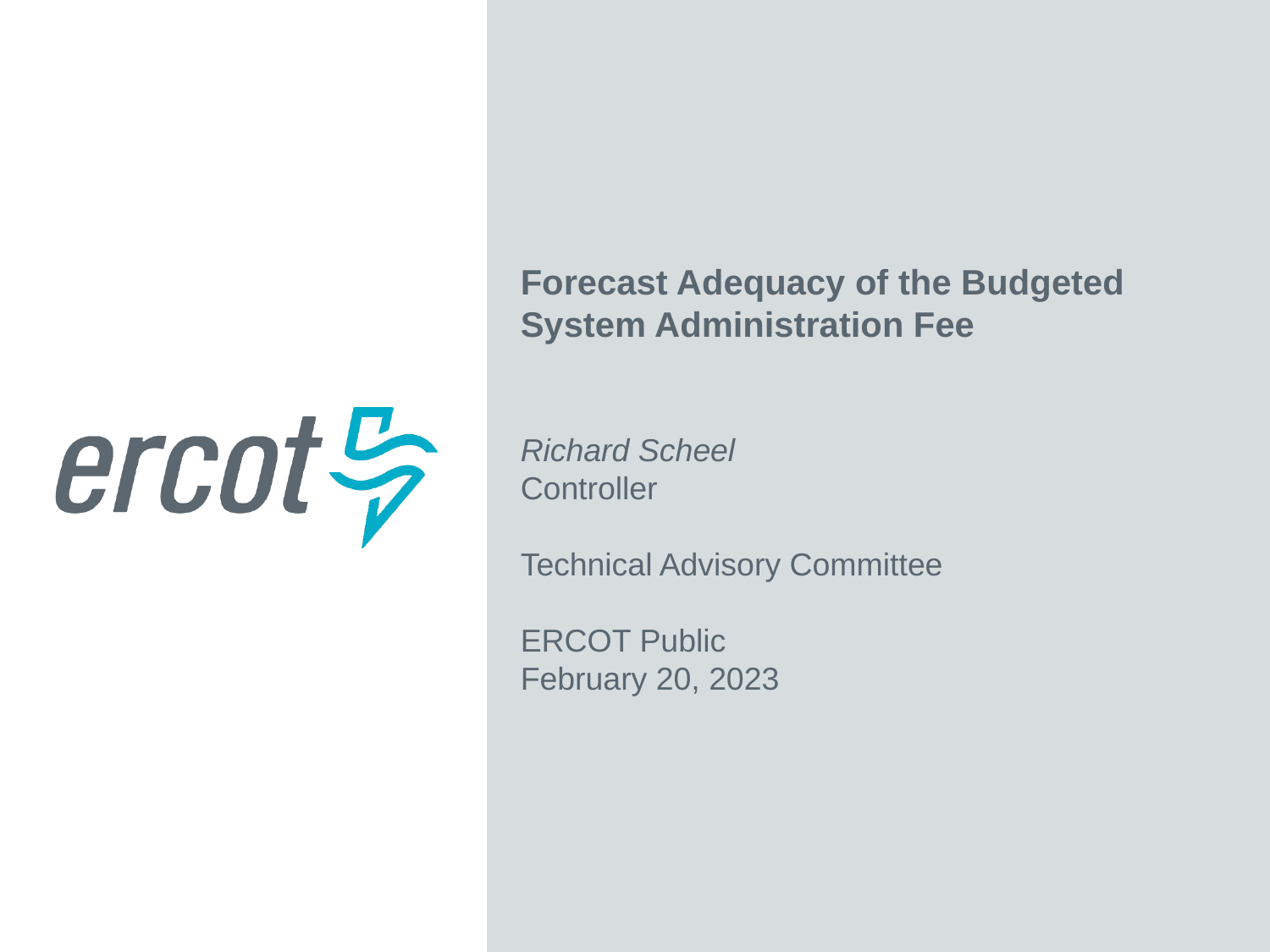

Forecast Adequacy of the Budgeted System Administration Fee

Richard Scheel
Controller

Technical Advisory Committee

ERCOT Public
February 20, 2023